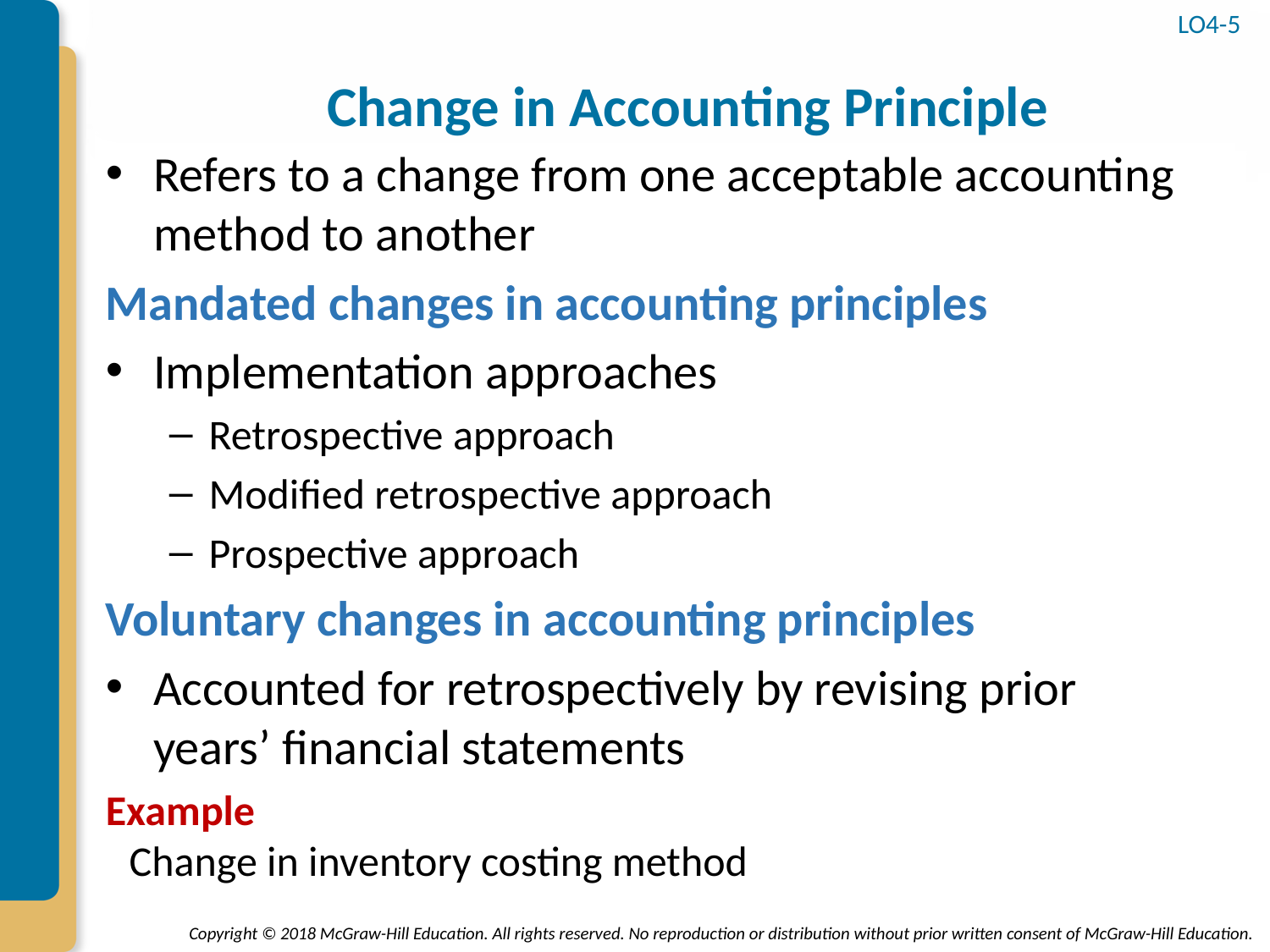

# Change in Accounting Principle
LO4-5
Refers to a change from one acceptable accounting method to another
Mandated changes in accounting principles
Implementation approaches
Retrospective approach
Modified retrospective approach
Prospective approach
Voluntary changes in accounting principles
Accounted for retrospectively by revising prior years’ financial statements
Example
Change in inventory costing method